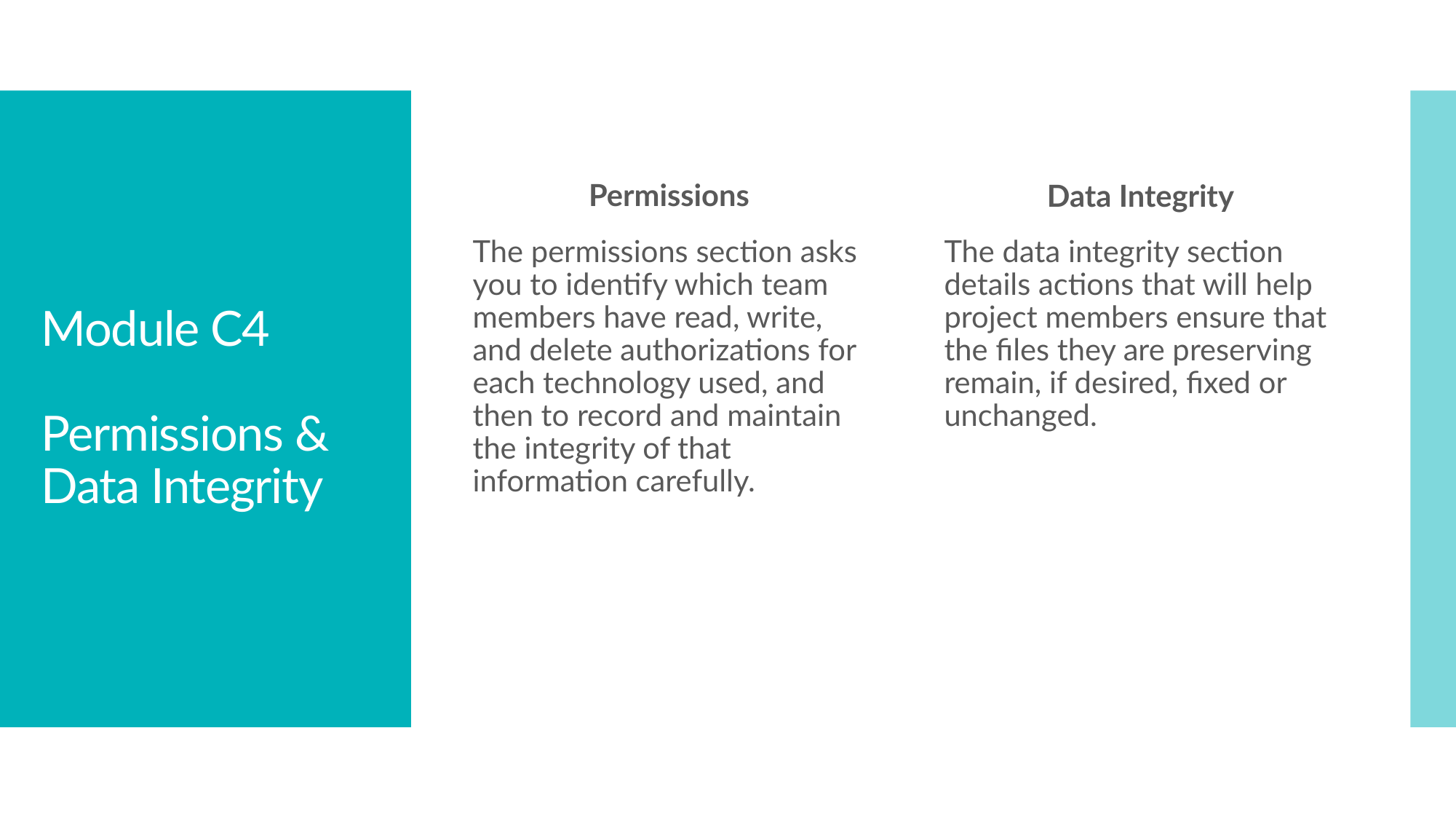

Permissions
Data Integrity
# Module C4 Permissions & Data Integrity
The permissions section asks you to identify which team members have read, write, and delete authorizations for each technology used, and then to record and maintain the integrity of that information carefully.

The data integrity section details actions that will help project members ensure that the files they are preserving remain, if desired, fixed or unchanged.